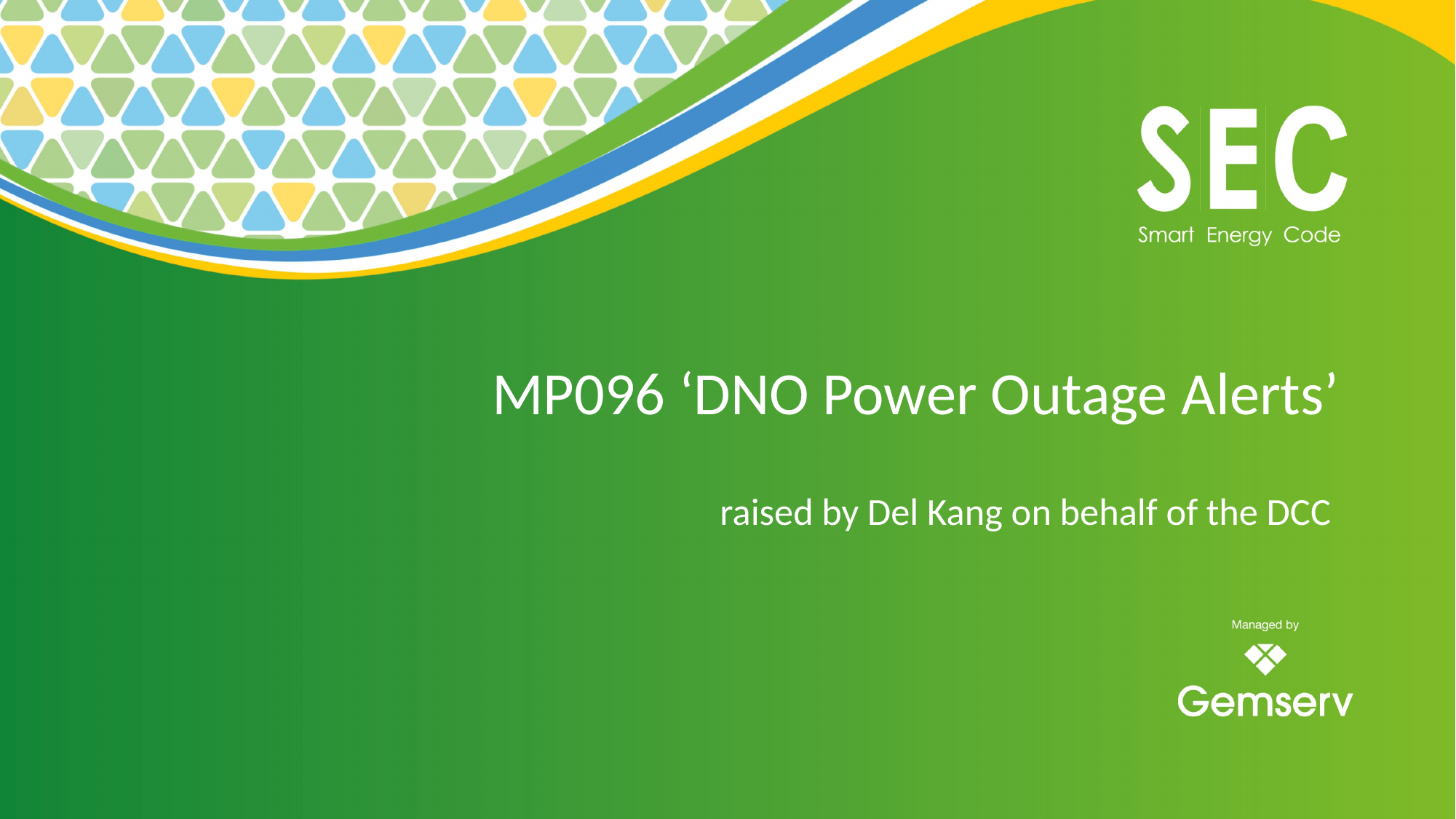

# MP096 ‘DNO Power Outage Alerts’ raised by Del Kang on behalf of the DCC